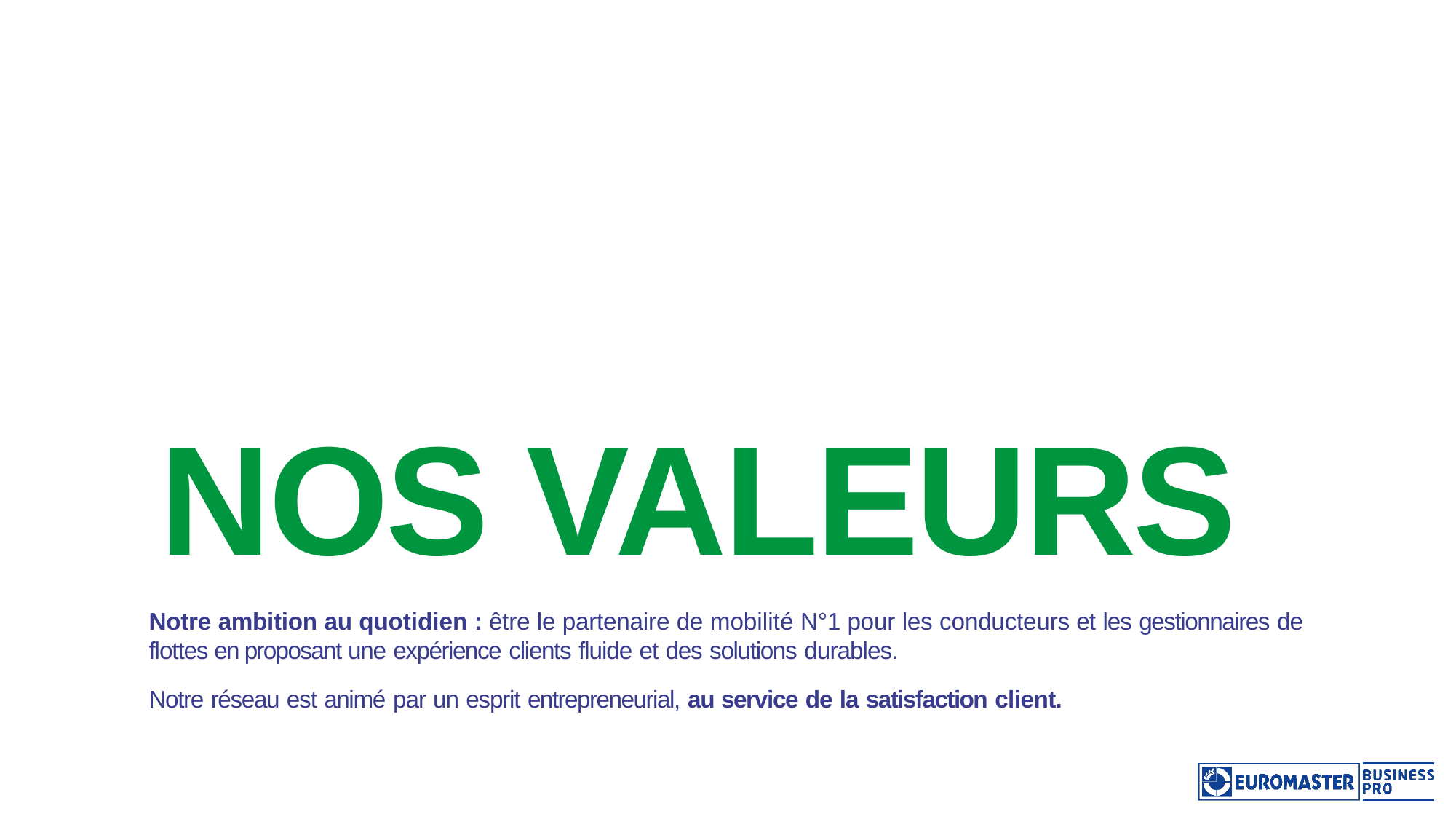

# NOS VALEURS
Notre ambition au quotidien : être le partenaire de mobilité N°1 pour les conducteurs et les gestionnaires de flottes en proposant une expérience clients fluide et des solutions durables.
Notre réseau est animé par un esprit entrepreneurial, au service de la satisfaction client.